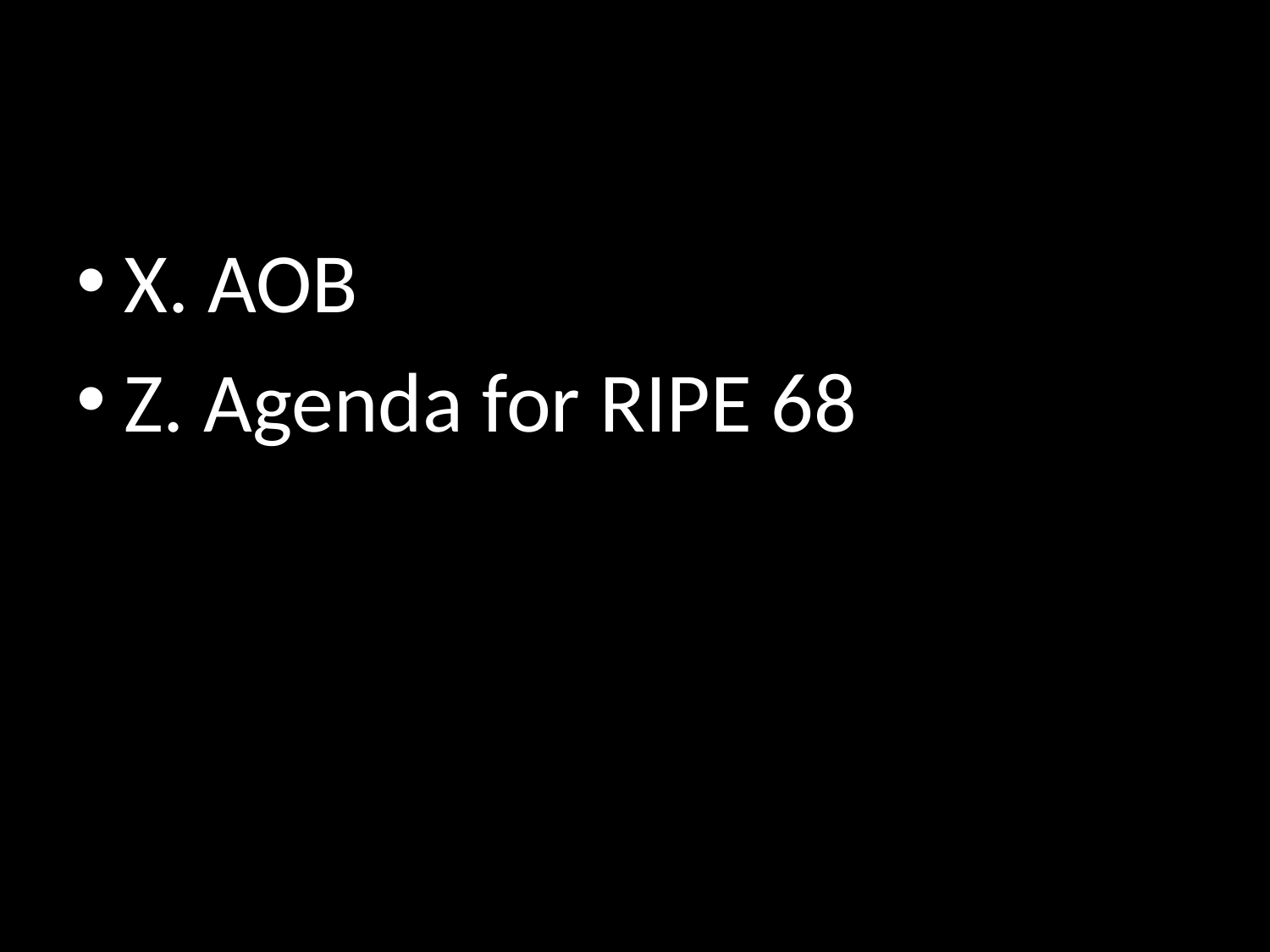

#
X. AOB
Z. Agenda for RIPE 68